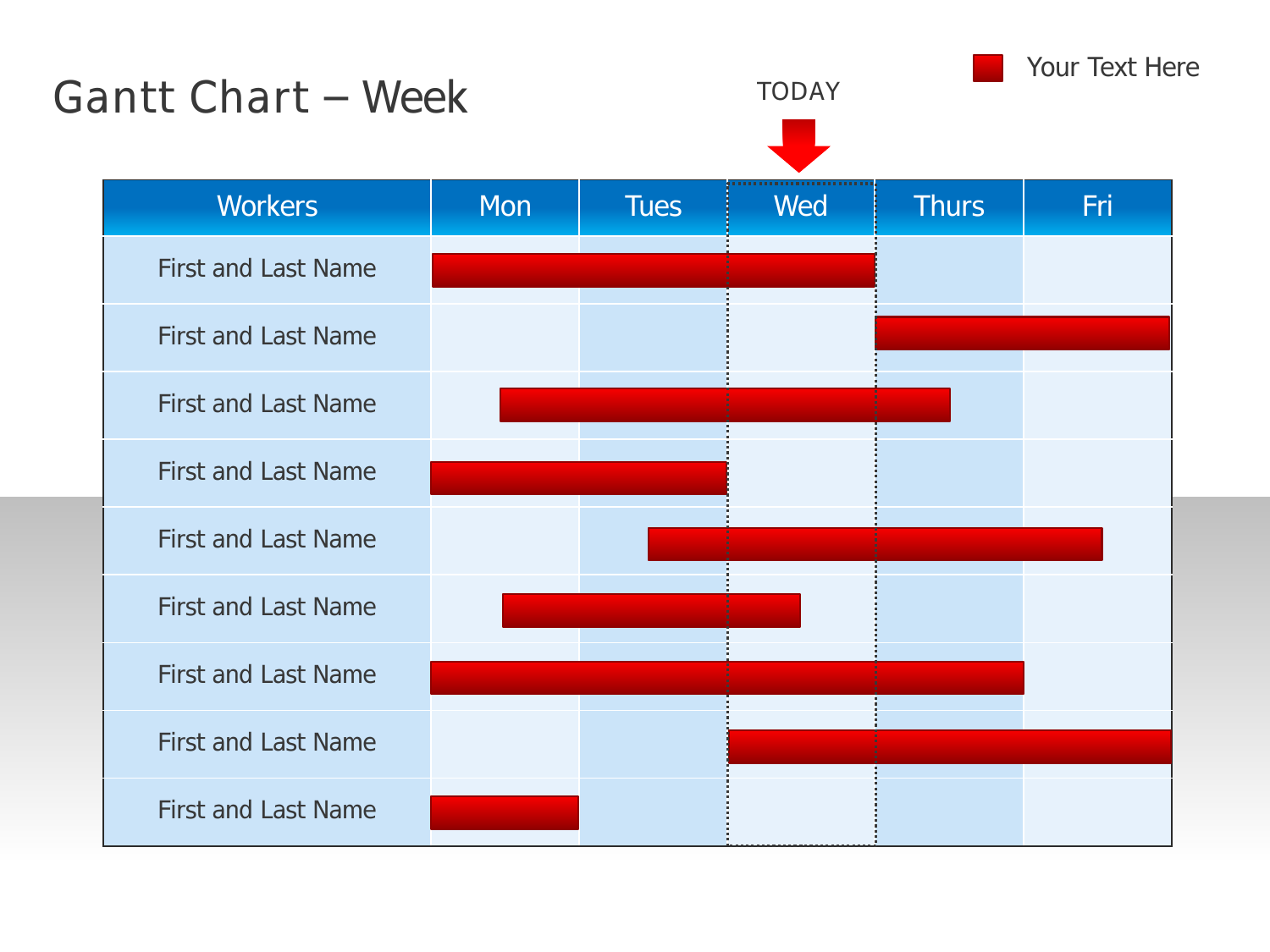

Your Text Here
Gantt Chart – Week

TODAY

| Workers | Mon | Tues | Wed | Thurs | Fri |
| --- | --- | --- | --- | --- | --- |
| First and Last Name |  |  |  |  |  |
| First and Last Name |  |  |  |  |  |
| First and Last Name |  |  |  |  |  |
| First and Last Name |  |  |  |  |  |
| First and Last Name |  |  |  |  |  |
| First and Last Name |  |  |  |  |  |
| First and Last Name |  |  |  |  |  |
| First and Last Name |  |  |  |  |  |
| First and Last Name |  |  |  |  |  |